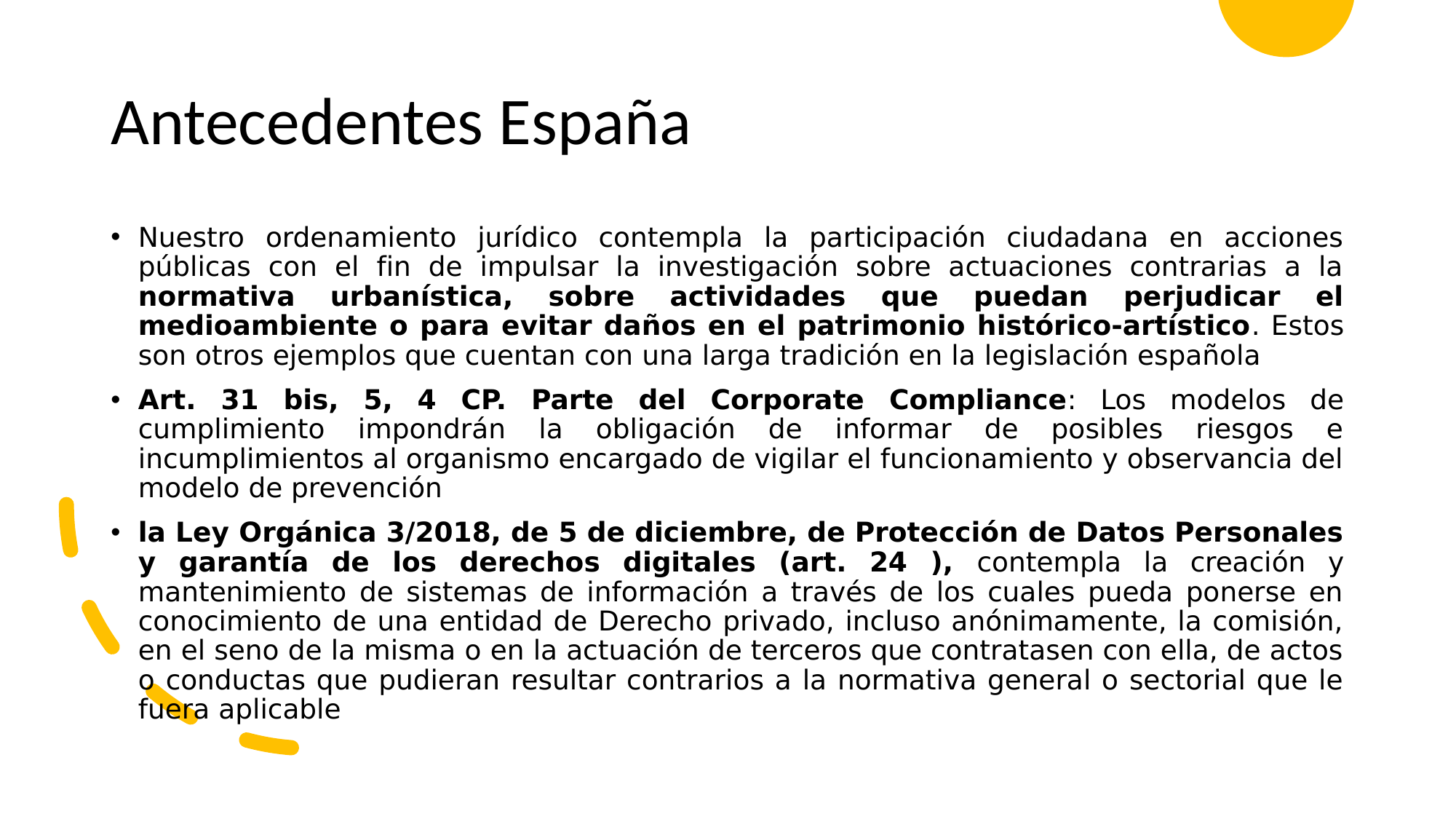

# Antecedentes España
Nuestro ordenamiento jurídico contempla la participación ciudadana en acciones públicas con el fin de impulsar la investigación sobre actuaciones contrarias a la normativa urbanística, sobre actividades que puedan perjudicar el medioambiente o para evitar daños en el patrimonio histórico-artístico. Estos son otros ejemplos que cuentan con una larga tradición en la legislación española
Art. 31 bis, 5, 4 CP. Parte del Corporate Compliance: Los modelos de cumplimiento impondrán la obligación de informar de posibles riesgos e incumplimientos al organismo encargado de vigilar el funcionamiento y observancia del modelo de prevención
la Ley Orgánica 3/2018, de 5 de diciembre, de Protección de Datos Personales y garantía de los derechos digitales (art. 24 ), contempla la creación y mantenimiento de sistemas de información a través de los cuales pueda ponerse en conocimiento de una entidad de Derecho privado, incluso anónimamente, la comisión, en el seno de la misma o en la actuación de terceros que contratasen con ella, de actos o conductas que pudieran resultar contrarios a la normativa general o sectorial que le fuera aplicable